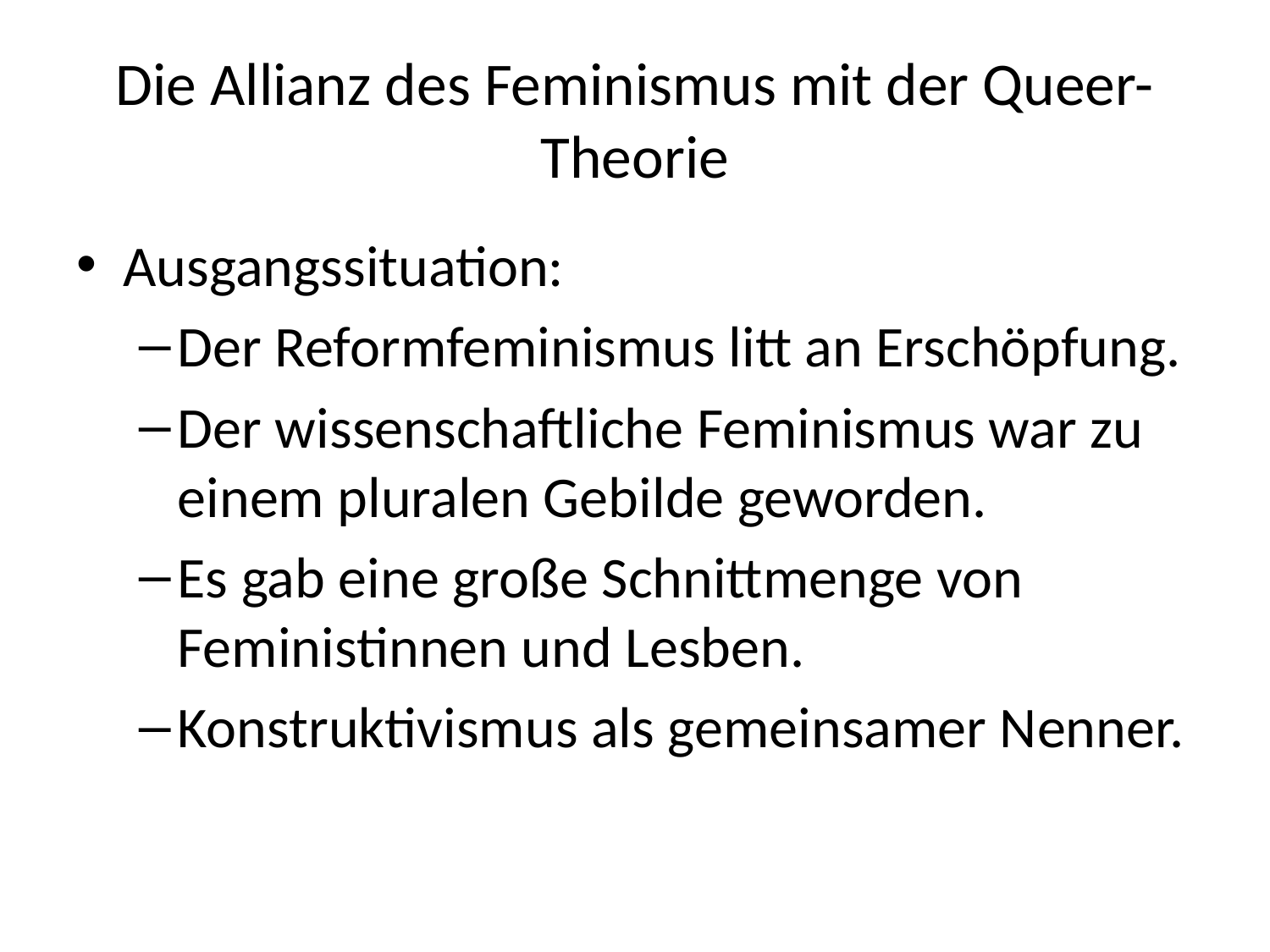

# Die Allianz des Feminismus mit der Queer-Theorie
Ausgangssituation:
Der Reformfeminismus litt an Erschöpfung.
Der wissenschaftliche Feminismus war zu einem pluralen Gebilde geworden.
Es gab eine große Schnittmenge von Feministinnen und Lesben.
Konstruktivismus als gemeinsamer Nenner.